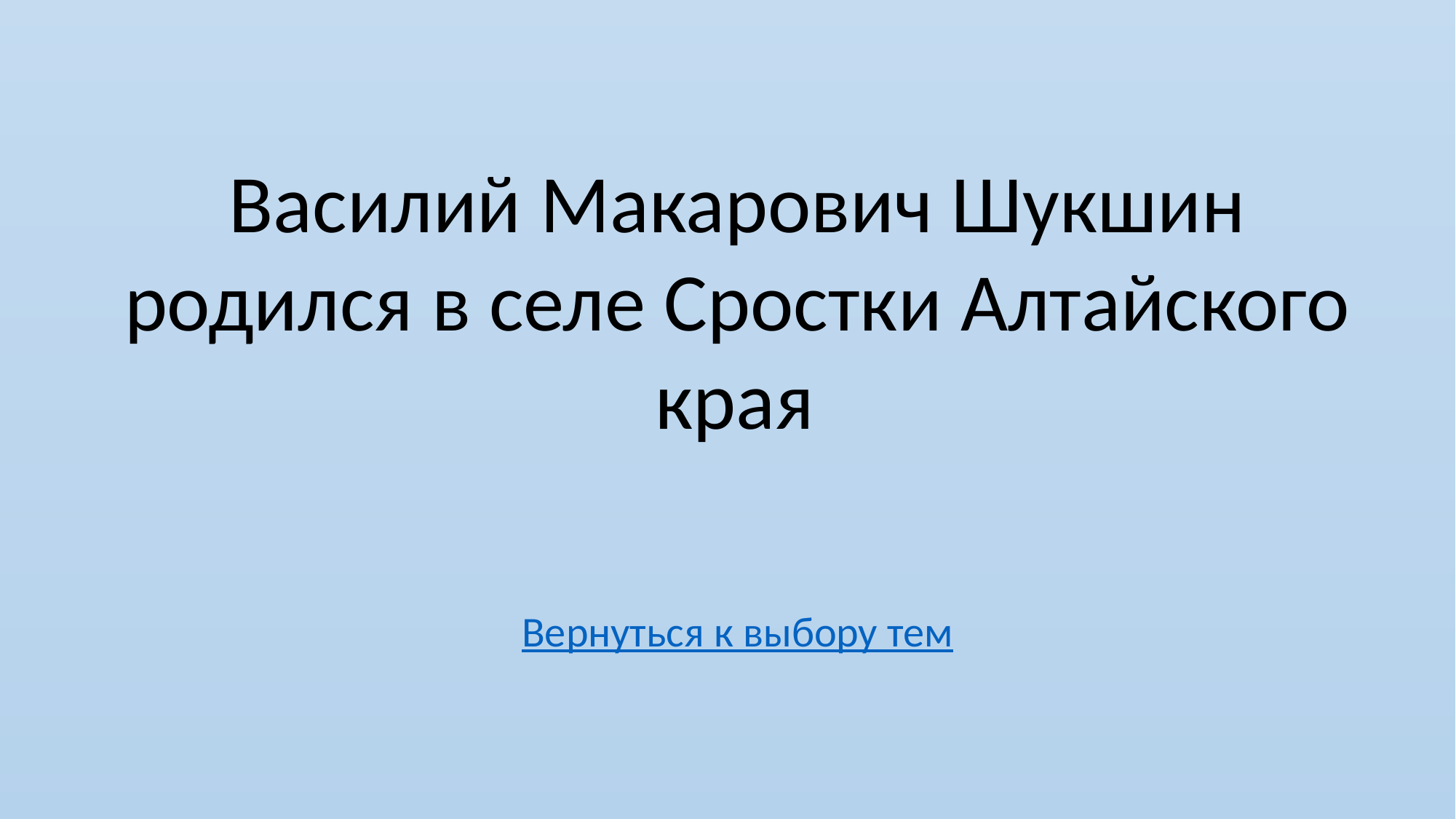

Василий Макарович Шукшин родился в селе Сростки Алтайского края
Вернуться к выбору тем